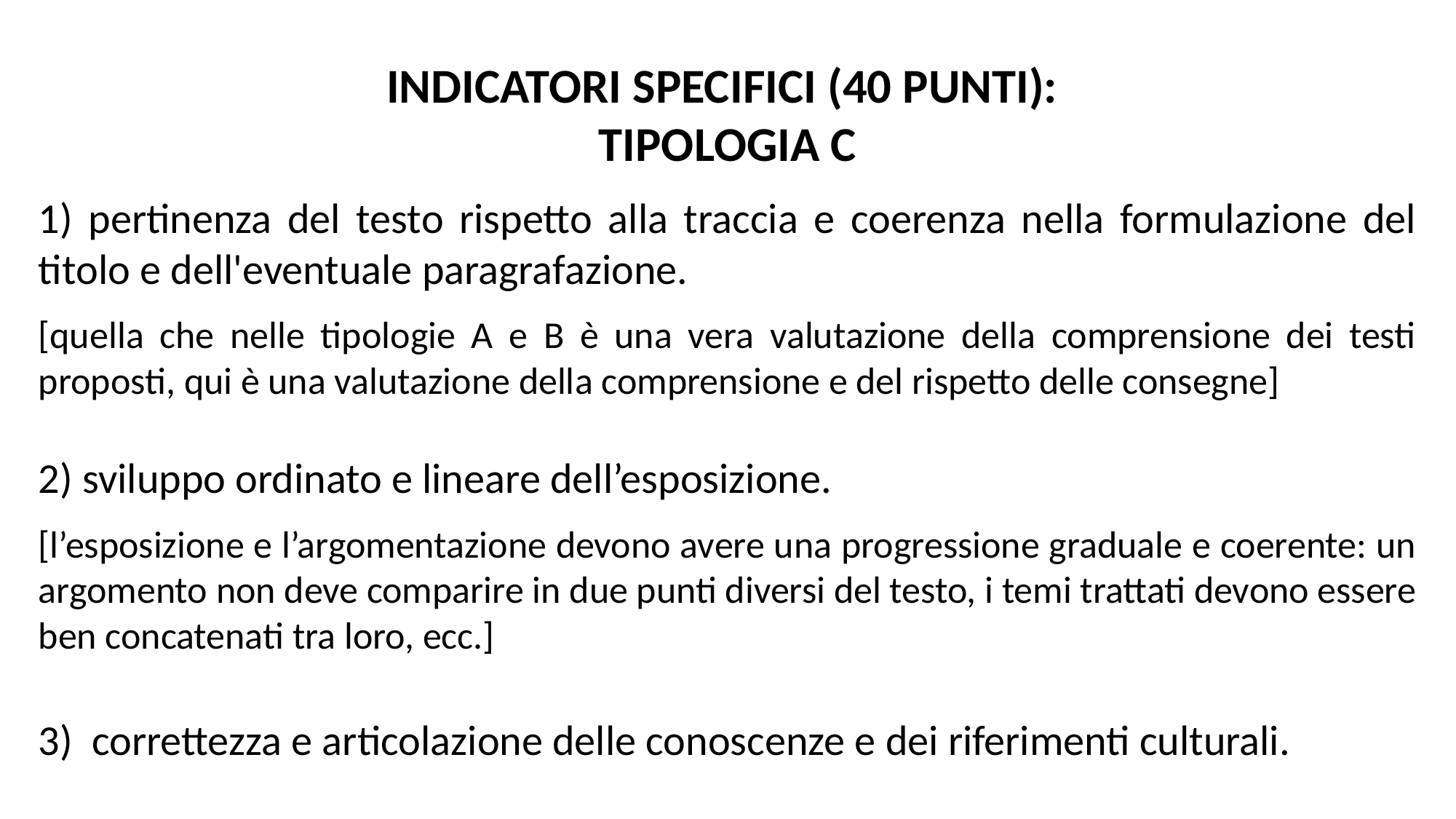

INDICATORI SPECIFICI (40 PUNTI):
TIPOLOGIA C
1) pertinenza del testo rispetto alla traccia e coerenza nella formulazione del titolo e dell'eventuale paragrafazione.

[quella che nelle tipologie A e B è una vera valutazione della comprensione dei testi proposti, qui è una valutazione della comprensione e del rispetto delle consegne]
2) sviluppo ordinato e lineare dell’esposizione.

[l’esposizione e l’argomentazione devono avere una progressione graduale e coerente: un argomento non deve comparire in due punti diversi del testo, i temi trattati devono essere ben concatenati tra loro, ecc.]
3)  correttezza e articolazione delle conoscenze e dei riferimenti culturali.